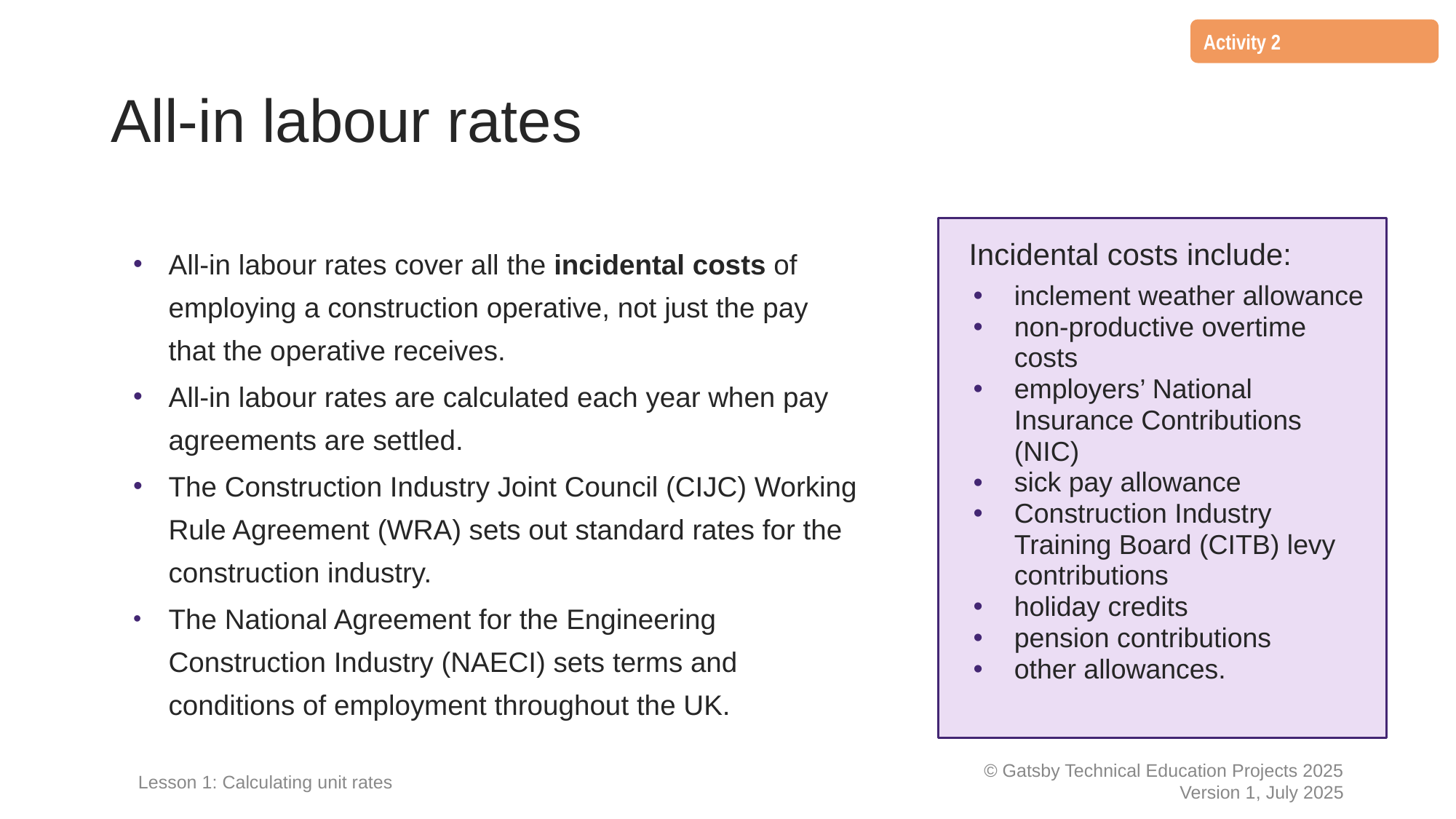

Activity 2
# All-in labour rates
All-in labour rates cover all the incidental costs of employing a construction operative, not just the pay that the operative receives.
All-in labour rates are calculated each year when pay agreements are settled.
The Construction Industry Joint Council (CIJC) Working Rule Agreement (WRA) sets out standard rates for the construction industry.
The National Agreement for the Engineering Construction Industry (NAECI) sets terms and conditions of employment throughout the UK.
Incidental costs include:
inclement weather allowance
non-productive overtime costs
employers’ National Insurance Contributions (NIC)
sick pay allowance
Construction Industry Training Board (CITB) levy contributions
holiday credits
pension contributions
other allowances.
Lesson 1: Calculating unit rates